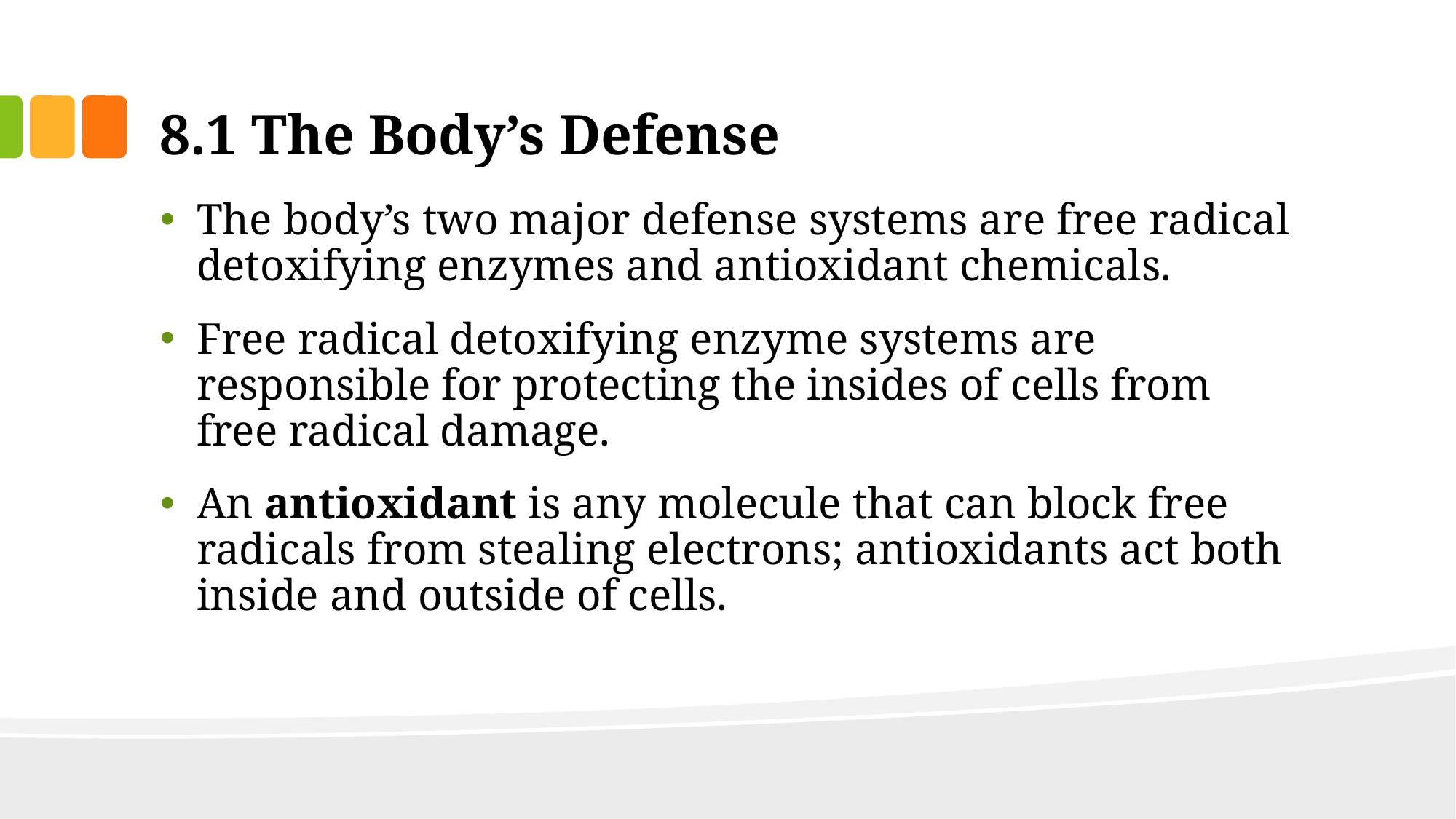

# 8.1 The Body’s Defense
The body’s two major defense systems are free radical detoxifying enzymes and antioxidant chemicals.
Free radical detoxifying enzyme systems are responsible for protecting the insides of cells from free radical damage.
An antioxidant is any molecule that can block free radicals from stealing electrons; antioxidants act both inside and outside of cells.